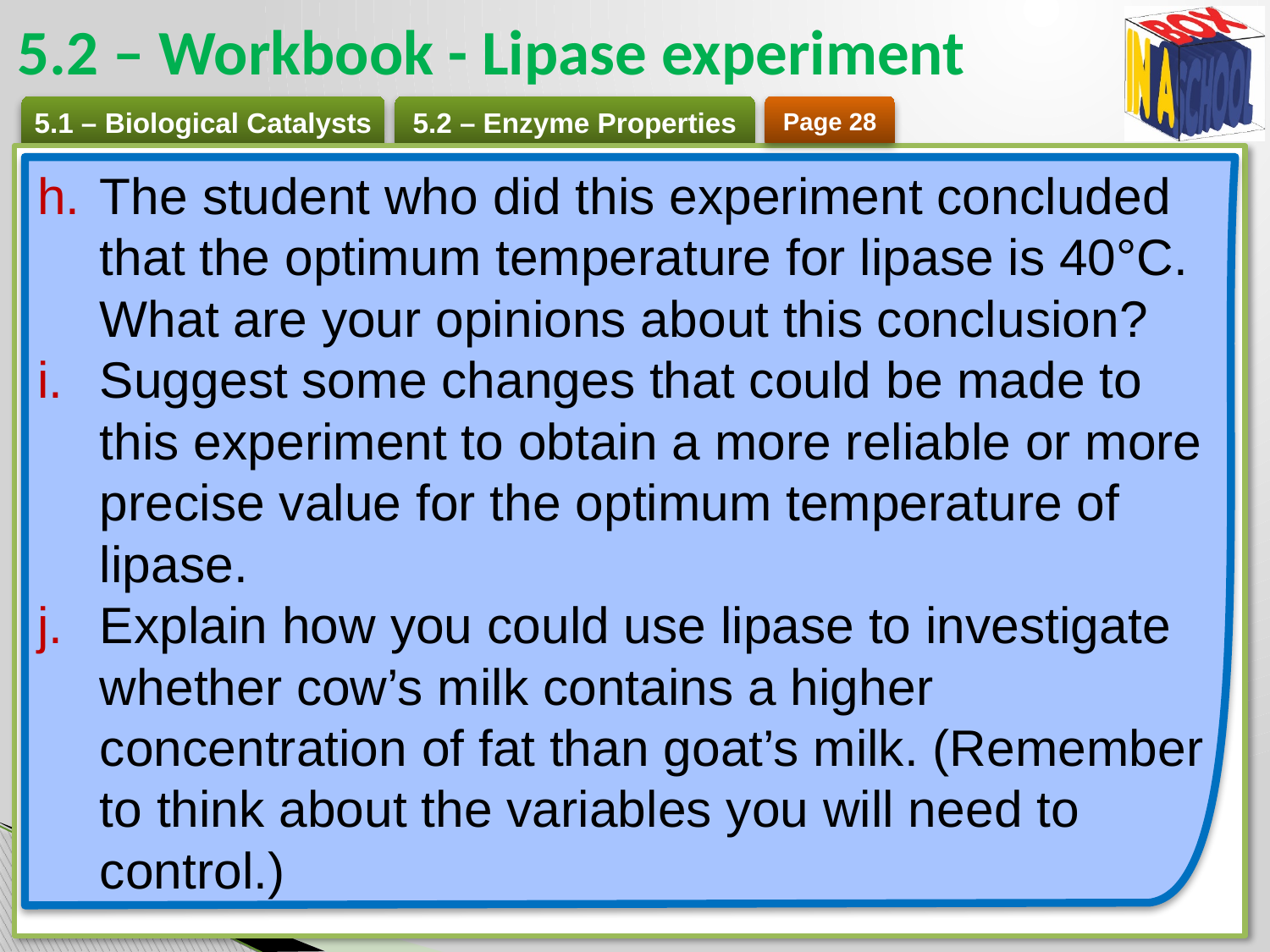

# 5.2 – Workbook - Lipase experiment
Page 28
The student who did this experiment concluded that the optimum temperature for lipase is 40°C. What are your opinions about this conclusion?
Suggest some changes that could be made to this experiment to obtain a more reliable or more precise value for the optimum temperature of lipase.
Explain how you could use lipase to investigate whether cow’s milk contains a higher concentration of fat than goat’s milk. (Remember to think about the variables you will need to control.)